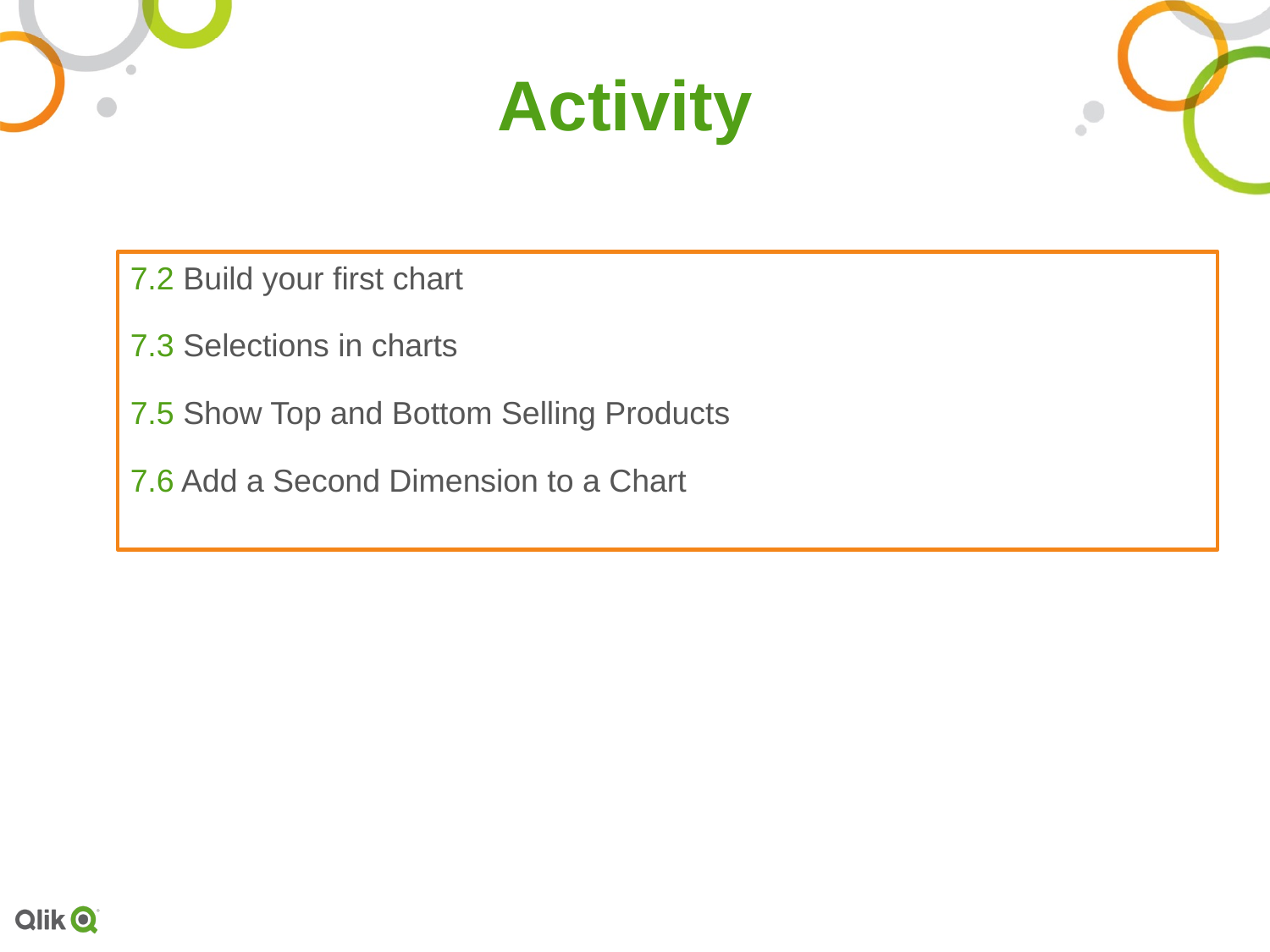

# Activity
7.2 Build your first chart
7.3 Selections in charts
7.5 Show Top and Bottom Selling Products
7.6 Add a Second Dimension to a Chart